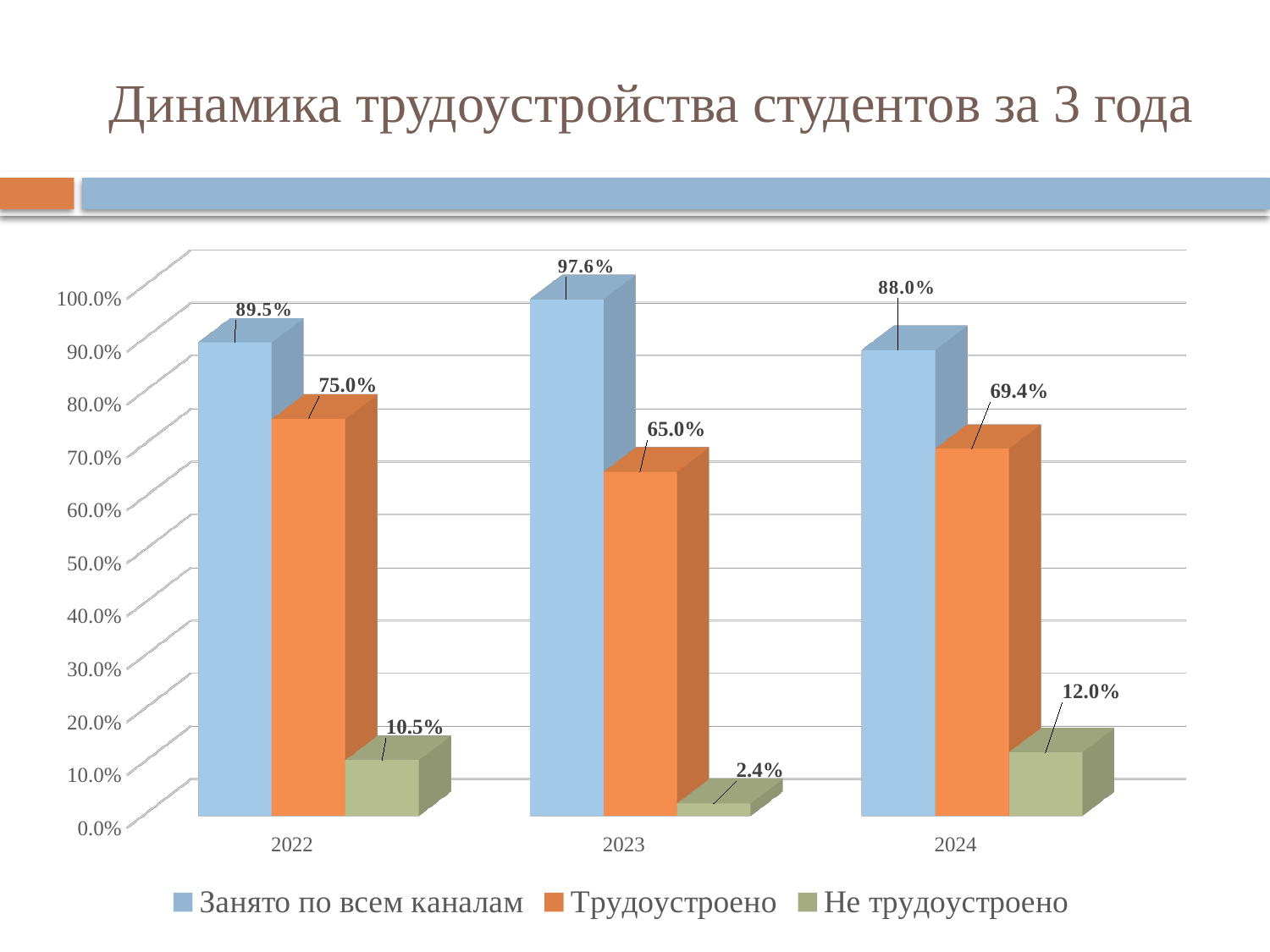

# Динамика трудоустройства студентов за 3 года

[unsupported chart]